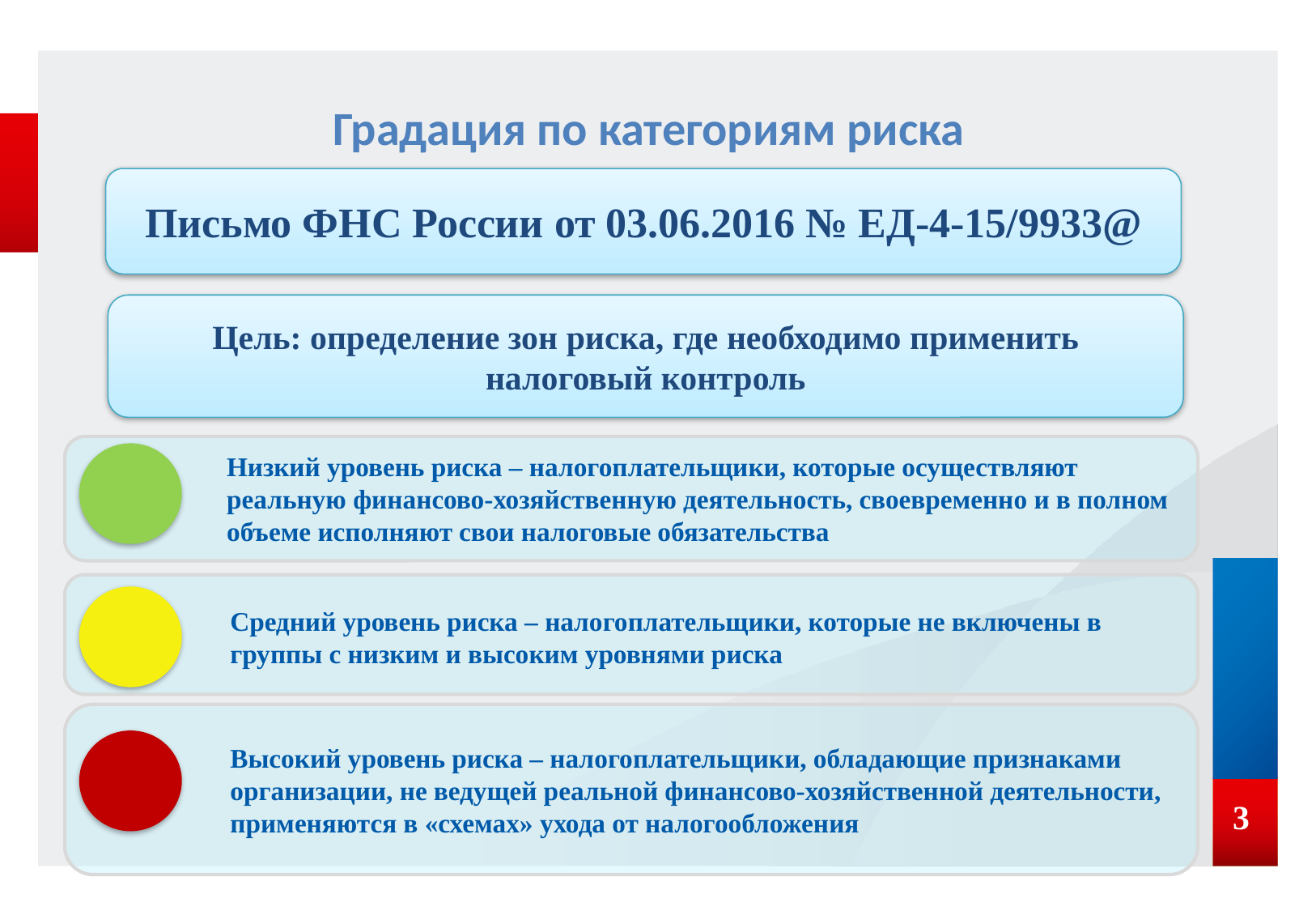

Градация по категориям риска
Письмо ФНС России от 03.06.2016 № ЕД-4-15/9933@
Цель: определение зон риска, где необходимо применить налоговый контроль
Низкий уровень риска – налогоплательщики, которые осуществляют реальную финансово-хозяйственную деятельность, своевременно и в полном объеме исполняют свои налоговые обязательства

Средний уровень риска – налогоплательщики, которые не включены в группы с низким и высоким уровнями риска

Высокий уровень риска – налогоплательщики, обладающие признаками организации, не ведущей реальной финансово-хозяйственной деятельности, применяются в «схемах» ухода от налогообложения

 3